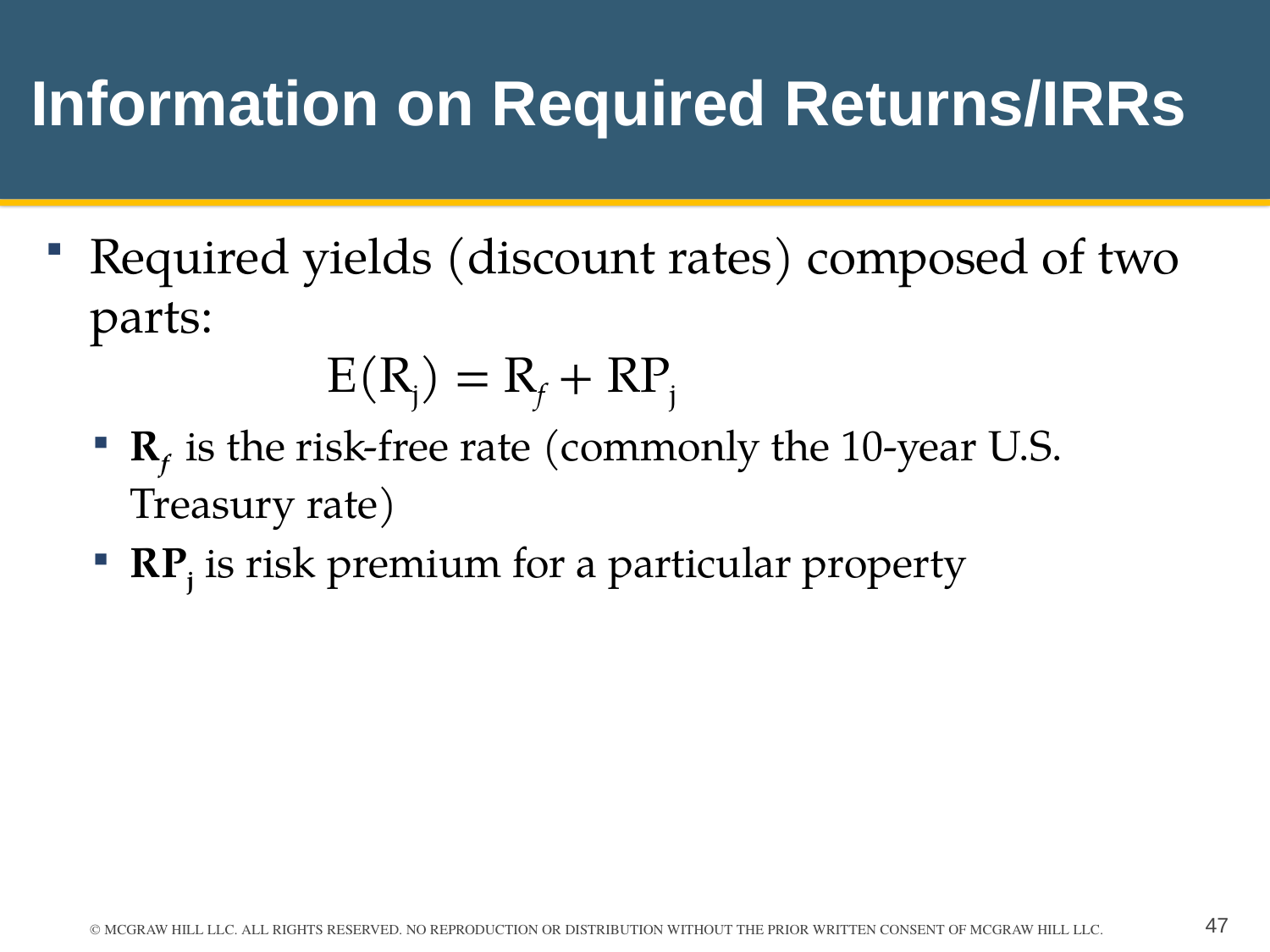

# Information on Required Returns/IRRs
Required yields (discount rates) composed of two parts:
                       E(Rj) = Rf + RPj
Rf  is the risk-free rate (commonly the 10-year U.S. Treasury rate)
RPj is risk premium for a particular property
© MCGRAW HILL LLC. ALL RIGHTS RESERVED. NO REPRODUCTION OR DISTRIBUTION WITHOUT THE PRIOR WRITTEN CONSENT OF MCGRAW HILL LLC.
47